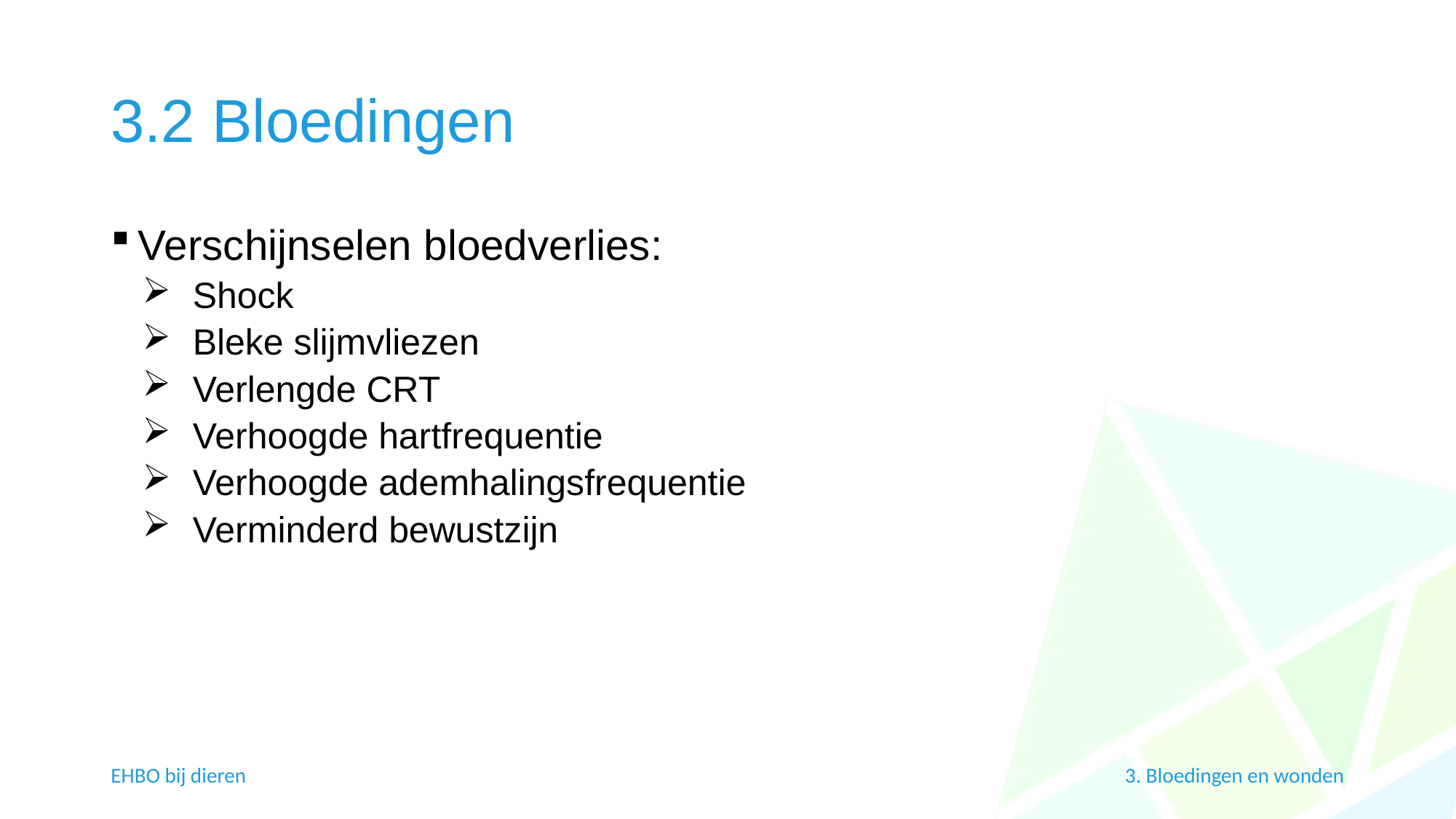

# 3.2 Bloedingen
Verschijnselen bloedverlies:
Shock
Bleke slijmvliezen
Verlengde CRT
Verhoogde hartfrequentie
Verhoogde ademhalingsfrequentie
Verminderd bewustzijn

EHBO bij dieren
3. Bloedingen en wonden